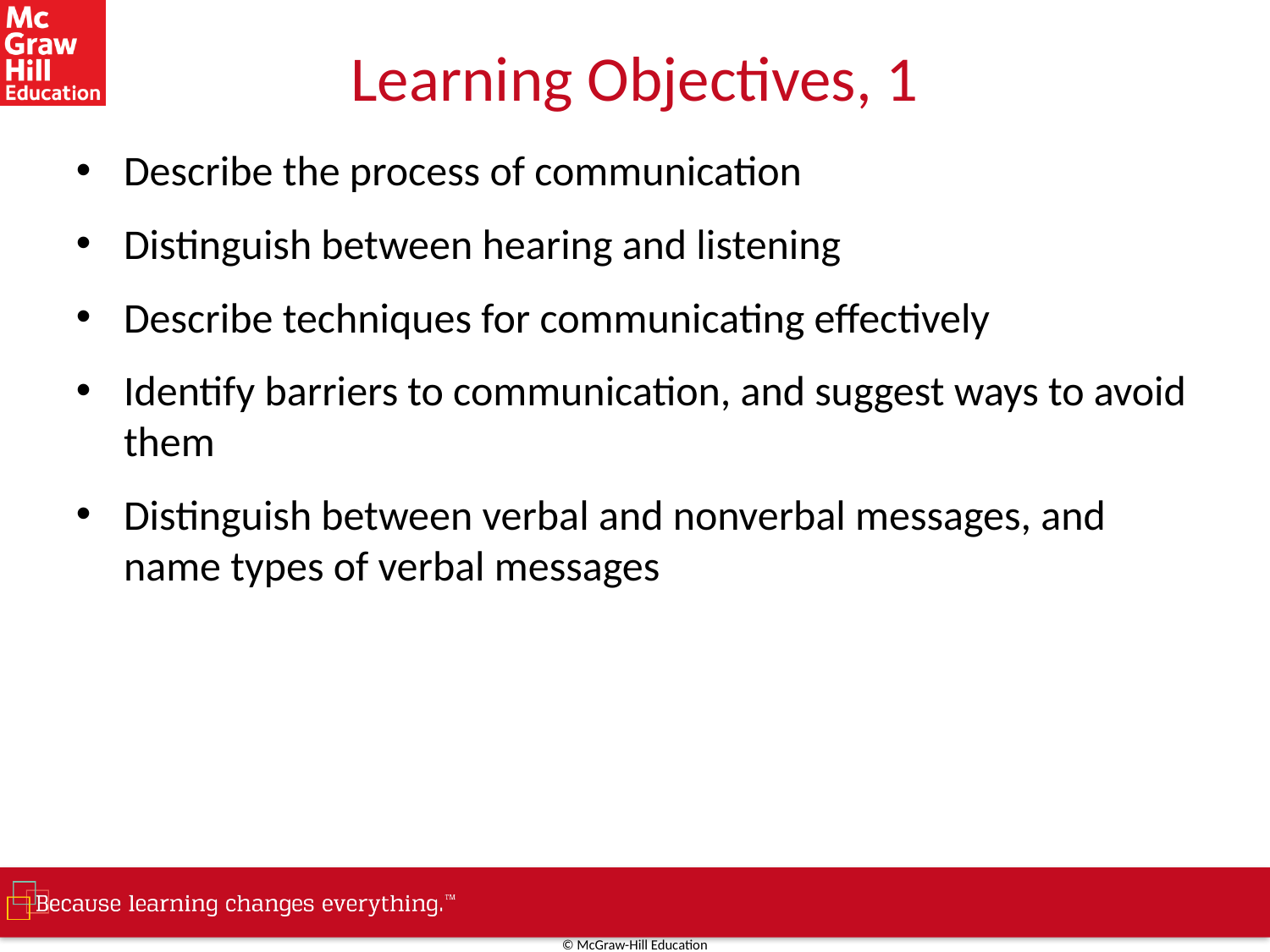

# Learning Objectives, 1
Describe the process of communication
Distinguish between hearing and listening
Describe techniques for communicating effectively
Identify barriers to communication, and suggest ways to avoid them
Distinguish between verbal and nonverbal messages, and name types of verbal messages